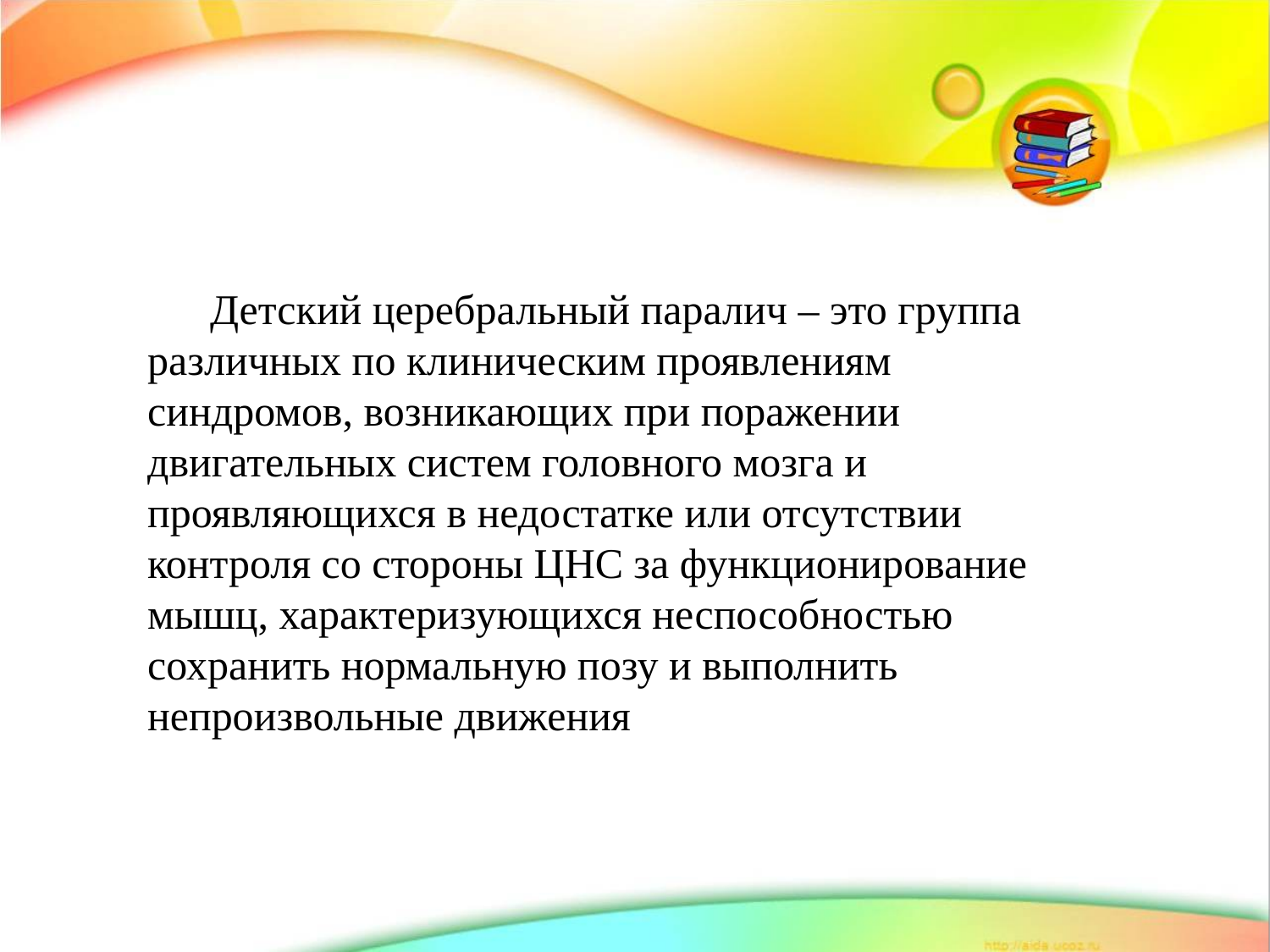

Детский церебральный паралич – это группа различных по клиническим проявлениям синдромов, возникающих при поражении двигательных систем головного мозга и проявляющихся в недостатке или отсутствии контроля со стороны ЦНС за функционирование мышц, характеризующихся неспособностью сохранить нормальную позу и выполнить непроизвольные движения